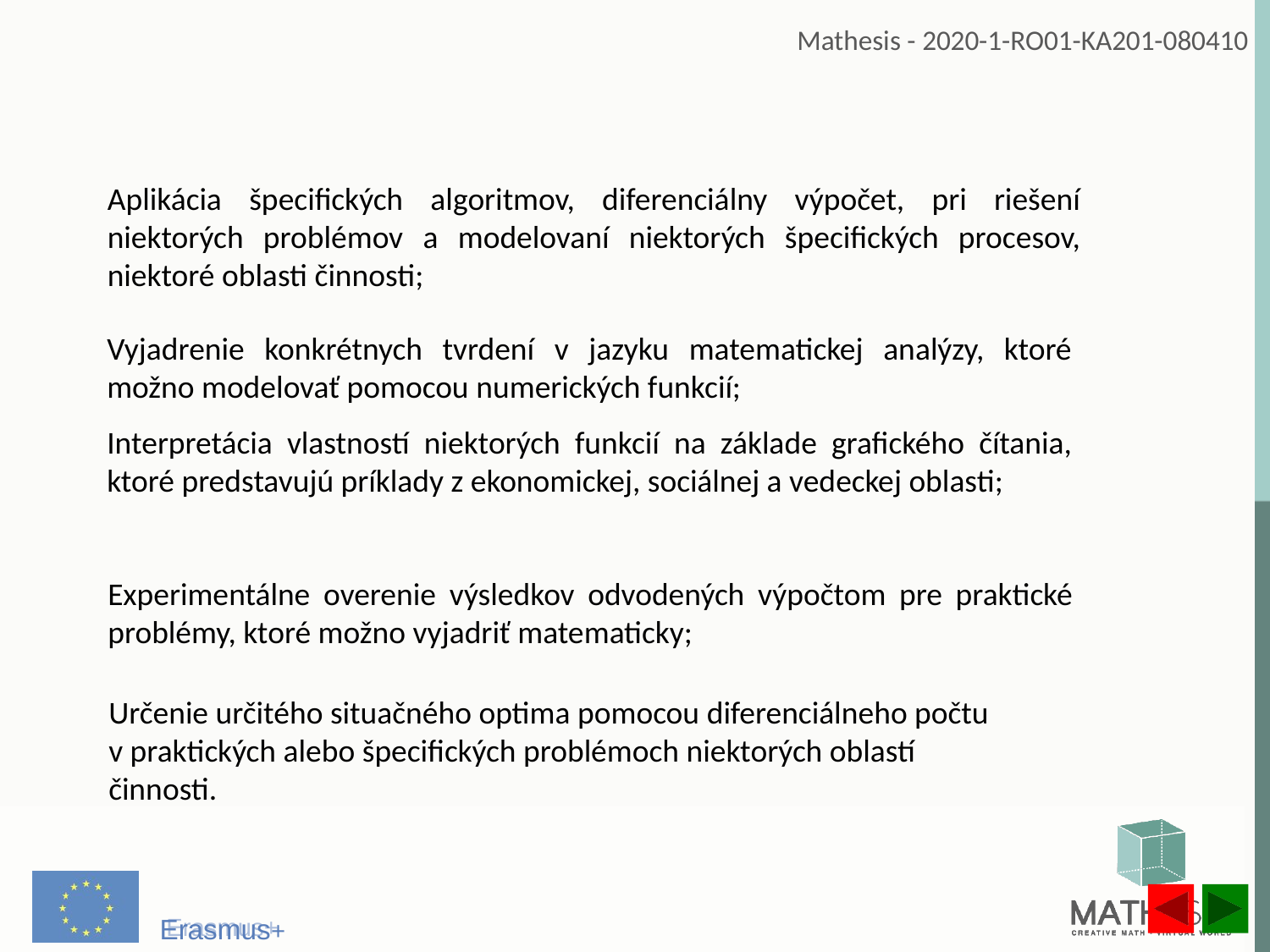

Aplikácia špecifických algoritmov, diferenciálny výpočet, pri riešení niektorých problémov a modelovaní niektorých špecifických procesov, niektoré oblasti činnosti;
Vyjadrenie konkrétnych tvrdení v jazyku matematickej analýzy, ktoré možno modelovať pomocou numerických funkcií;
Interpretácia vlastností niektorých funkcií na základe grafického čítania, ktoré predstavujú príklady z ekonomickej, sociálnej a vedeckej oblasti;
Experimentálne overenie výsledkov odvodených výpočtom pre praktické problémy, ktoré možno vyjadriť matematicky;

Určenie určitého situačného optima pomocou diferenciálneho počtu v praktických alebo špecifických problémoch niektorých oblastí činnosti.